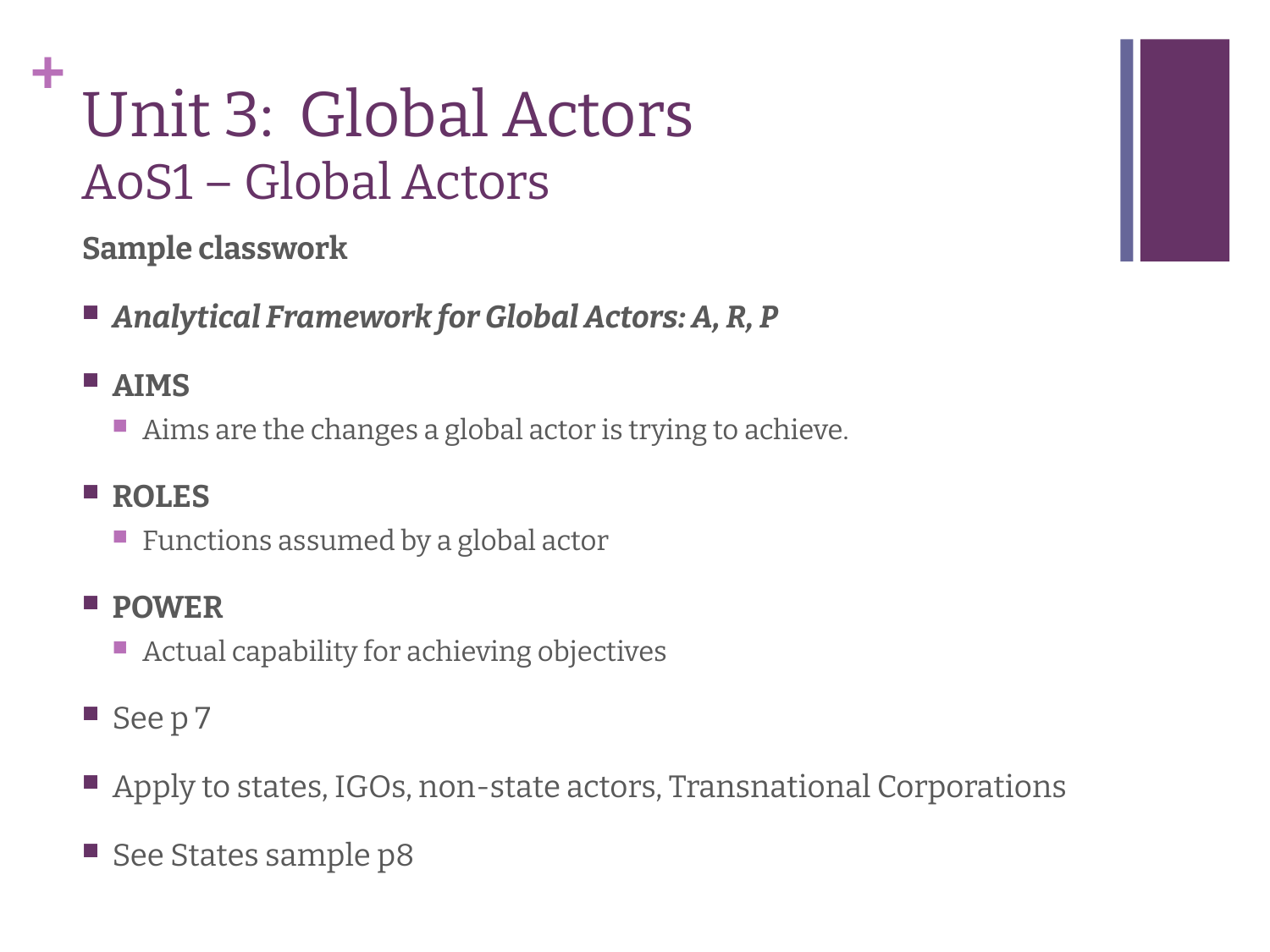

# Unit 3:  Global Actors AoS1 – Global Actors
Sample classwork
Analytical Framework for Global Actors: A, R, P
AIMS
Aims are the changes a global actor is trying to achieve.
ROLES
Functions assumed by a global actor
POWER
Actual capability for achieving objectives
See p 7
Apply to states, IGOs, non-state actors, Transnational Corporations
See States sample p8